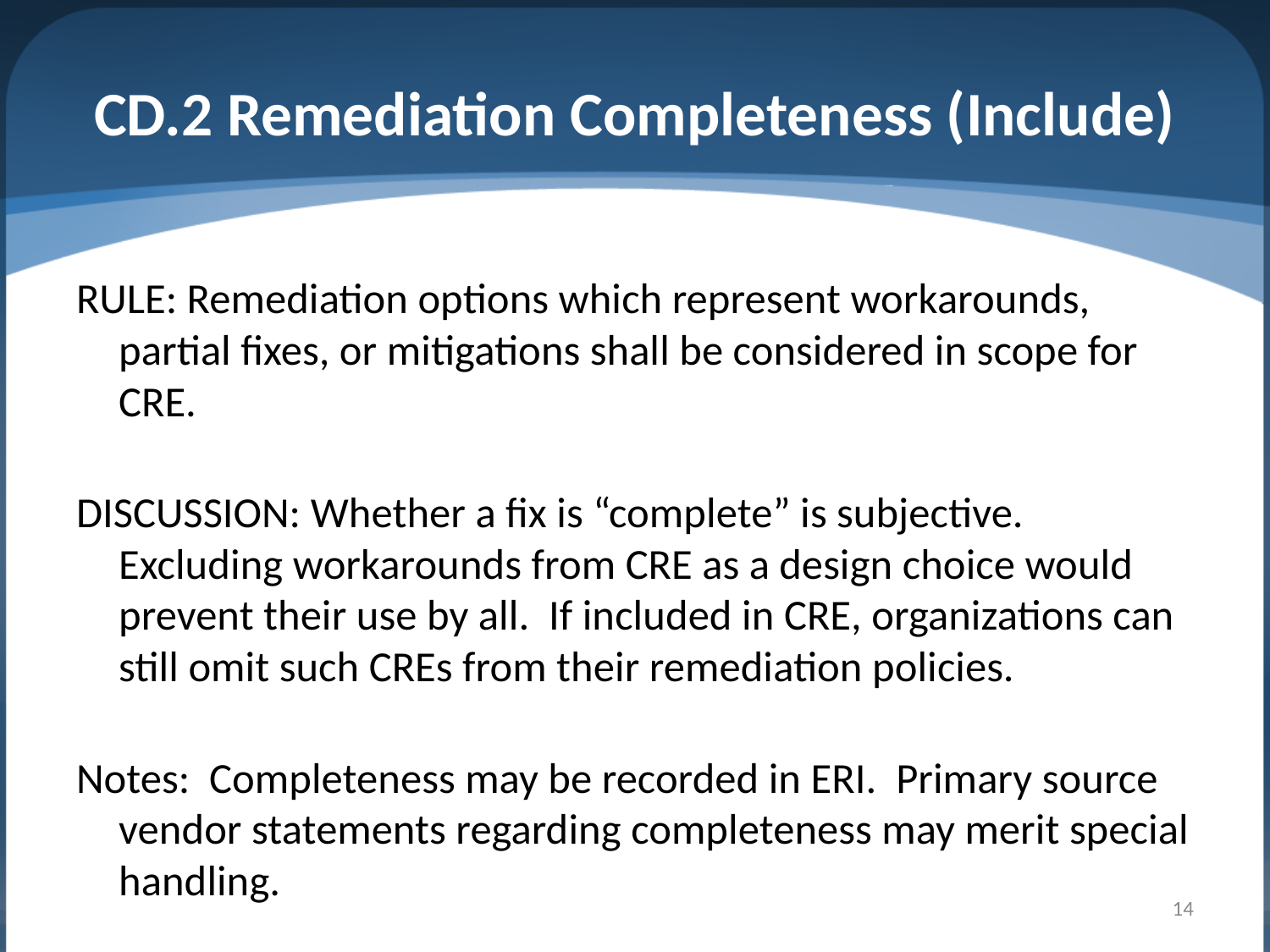

# CD.2 Remediation Completeness (Include)
RULE: Remediation options which represent workarounds, partial fixes, or mitigations shall be considered in scope for CRE.

DISCUSSION: Whether a fix is “complete” is subjective.  Excluding workarounds from CRE as a design choice would prevent their use by all.  If included in CRE, organizations can still omit such CREs from their remediation policies.

Notes:  Completeness may be recorded in ERI.  Primary source vendor statements regarding completeness may merit special handling.
14